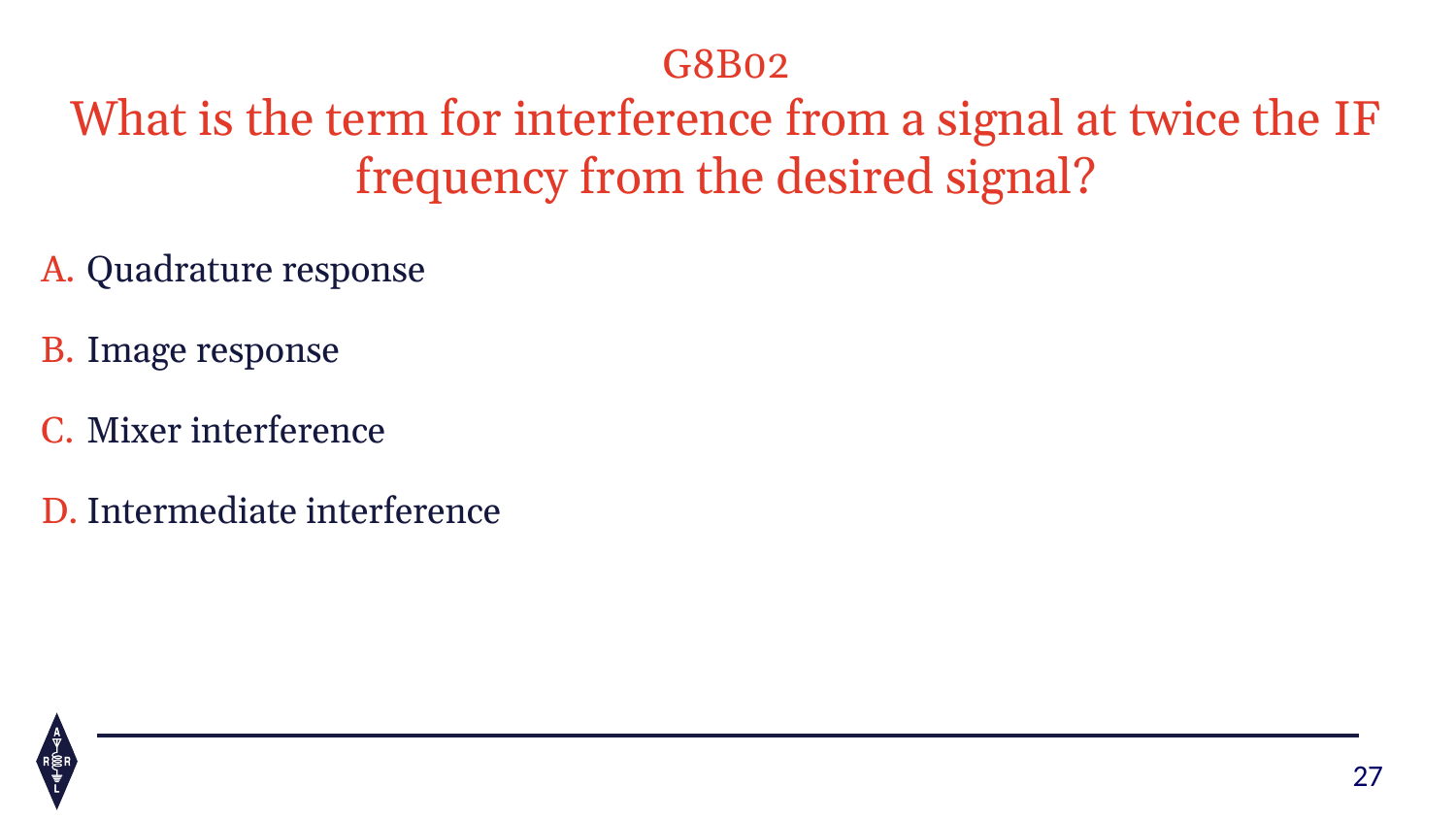

G8B02
What is the term for interference from a signal at twice the IF frequency from the desired signal?
Quadrature response
Image response
Mixer interference
Intermediate interference
27